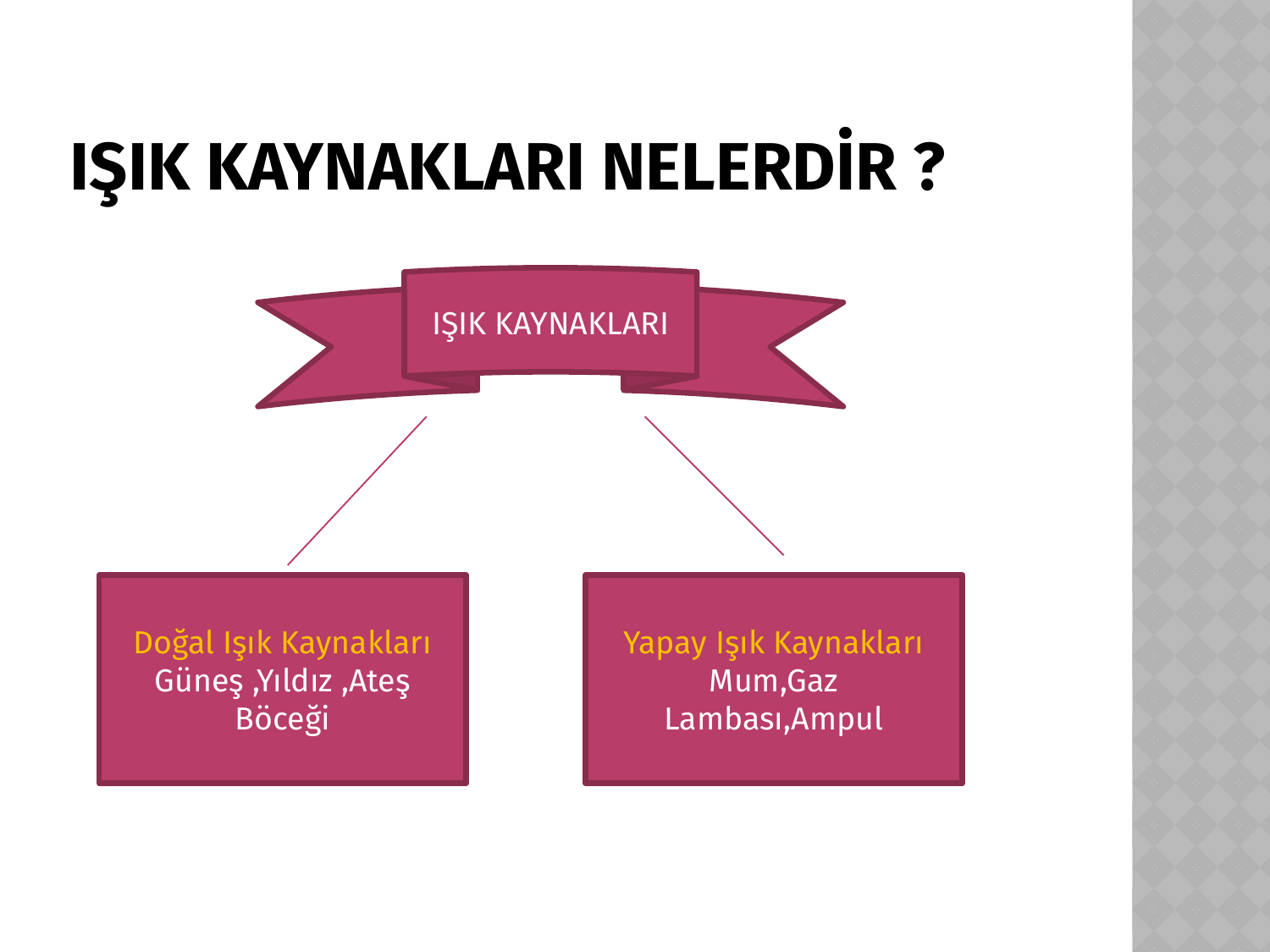

# IŞIK KAYNAKLARI NELERDİR ?

IŞIK KAYNAKLARI
Doğal Işık Kaynakları
Güneş ,Yıldız ,Ateş Böceği
Yapay Işık Kaynakları
Mum,Gaz Lambası,Ampul